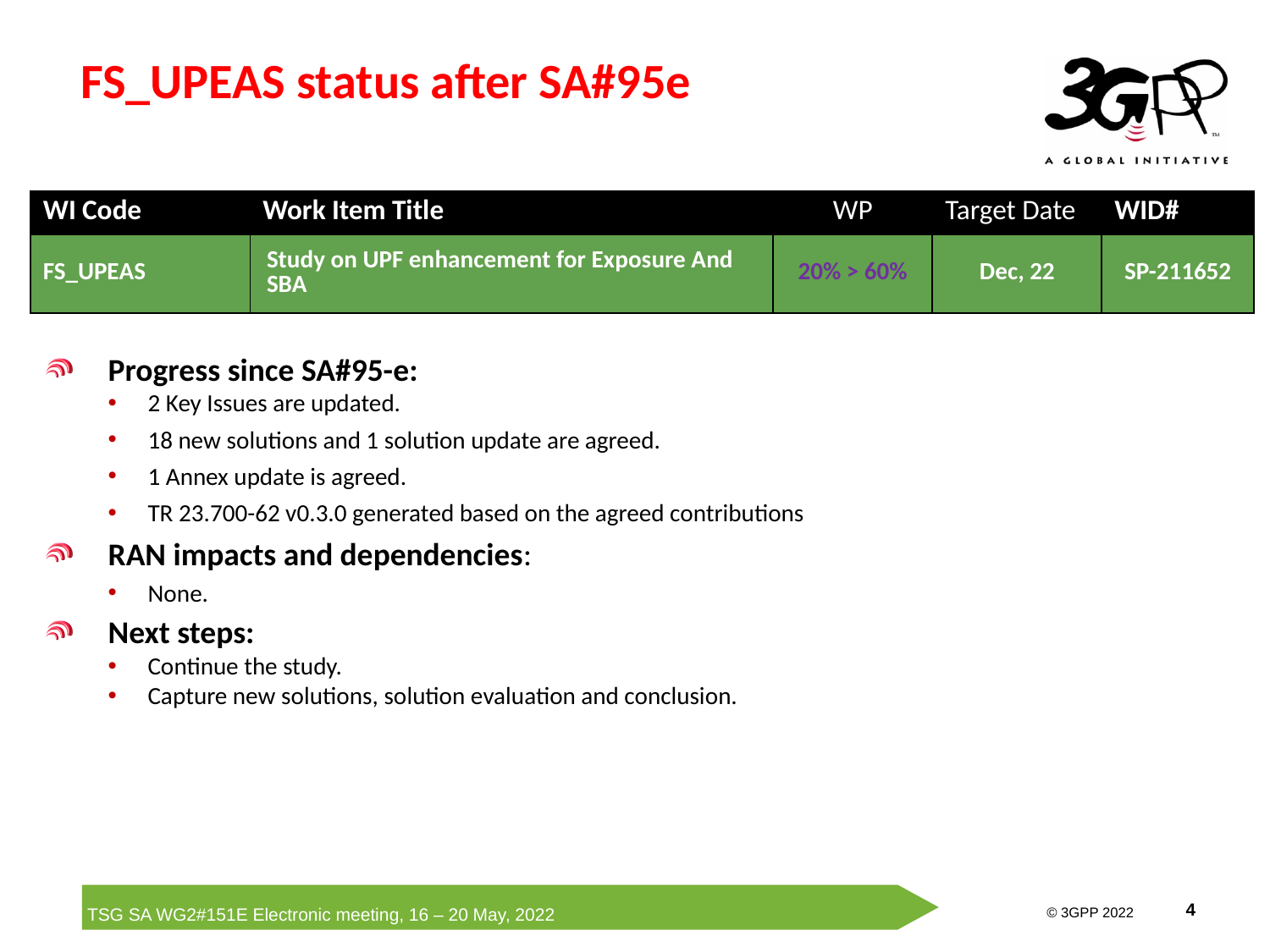

# FS_UPEAS status after SA#95e
| WI Code | Work Item Title | WP | Target Date | WID# |
| --- | --- | --- | --- | --- |
| FS\_UPEAS | Study on UPF enhancement for Exposure And SBA | 20% > 60% | Dec, 22 | SP-211652 |
Progress since SA#95-e:
2 Key Issues are updated.
18 new solutions and 1 solution update are agreed.
1 Annex update is agreed.
TR 23.700-62 v0.3.0 generated based on the agreed contributions
RAN impacts and dependencies:
None.
Next steps:
Continue the study.
Capture new solutions, solution evaluation and conclusion.